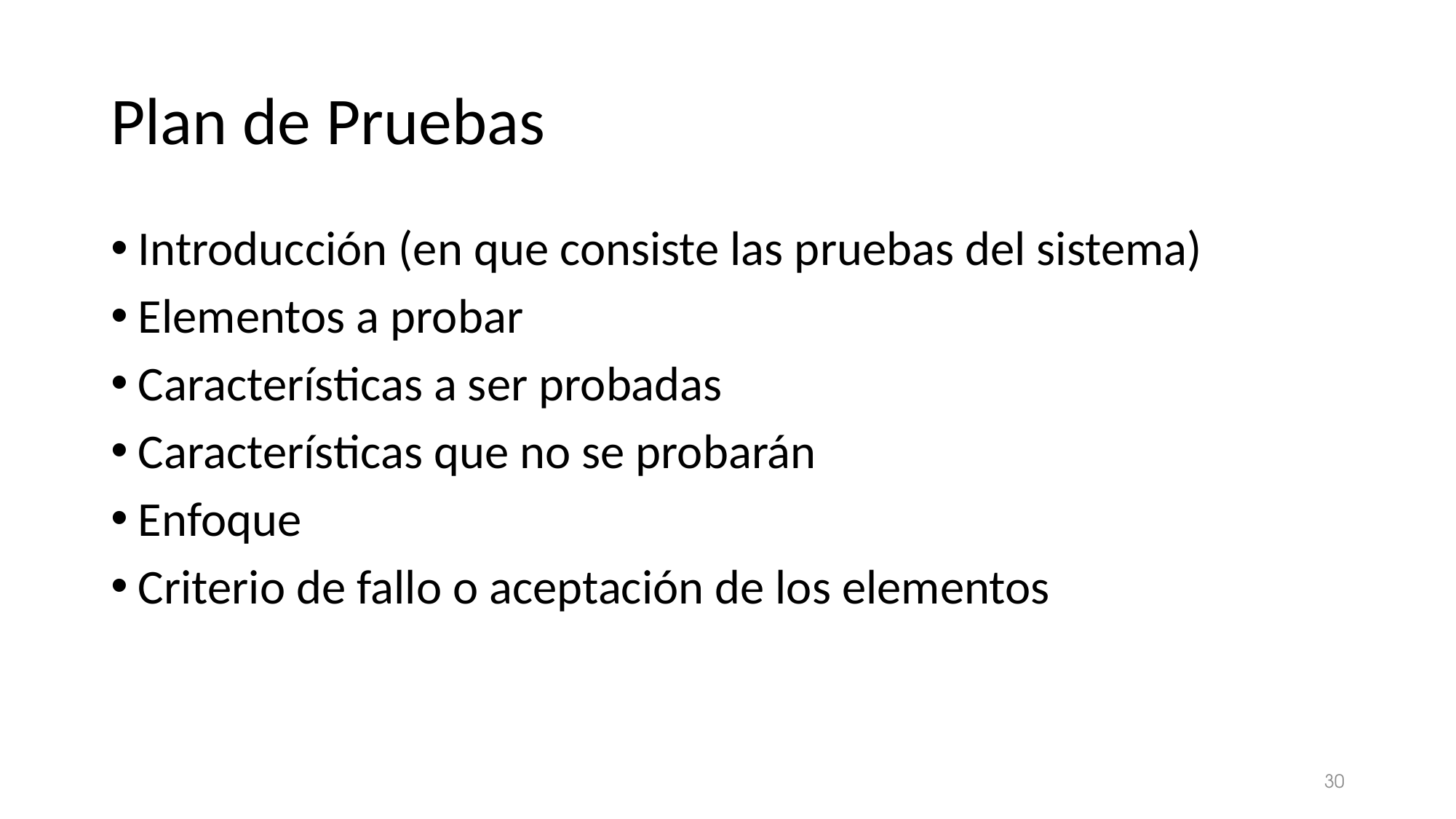

# Plan de Pruebas
Introducción (en que consiste las pruebas del sistema)
Elementos a probar
Características a ser probadas
Características que no se probarán
Enfoque
Criterio de fallo o aceptación de los elementos
30